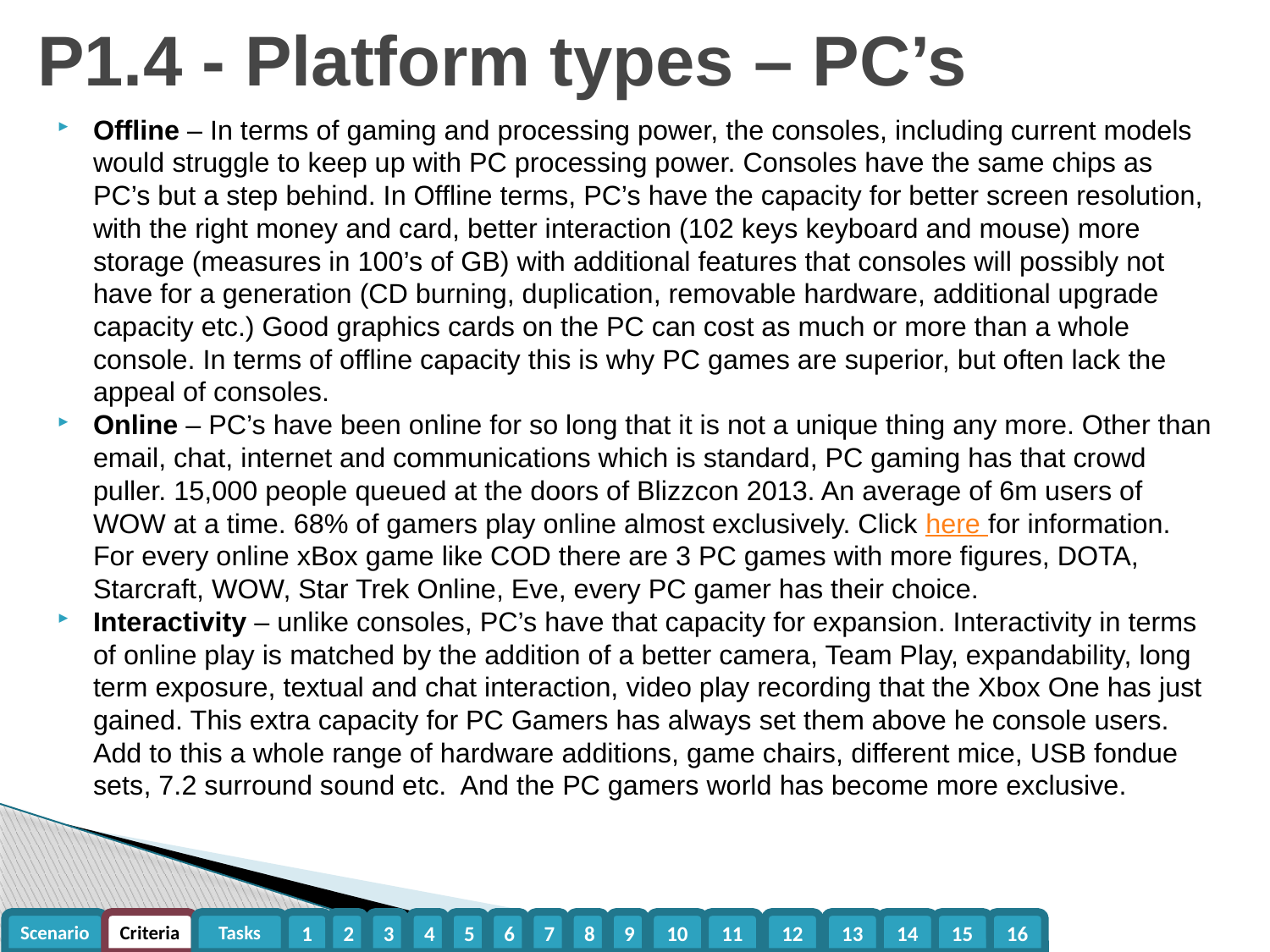

# P1.4 - Platform types – PC’s
Offline – In terms of gaming and processing power, the consoles, including current models would struggle to keep up with PC processing power. Consoles have the same chips as PC’s but a step behind. In Offline terms, PC’s have the capacity for better screen resolution, with the right money and card, better interaction (102 keys keyboard and mouse) more storage (measures in 100’s of GB) with additional features that consoles will possibly not have for a generation (CD burning, duplication, removable hardware, additional upgrade capacity etc.) Good graphics cards on the PC can cost as much or more than a whole console. In terms of offline capacity this is why PC games are superior, but often lack the appeal of consoles.
Online – PC’s have been online for so long that it is not a unique thing any more. Other than email, chat, internet and communications which is standard, PC gaming has that crowd puller. 15,000 people queued at the doors of Blizzcon 2013. An average of 6m users of WOW at a time. 68% of gamers play online almost exclusively. Click here for information. For every online xBox game like COD there are 3 PC games with more figures, DOTA, Starcraft, WOW, Star Trek Online, Eve, every PC gamer has their choice.
Interactivity – unlike consoles, PC’s have that capacity for expansion. Interactivity in terms of online play is matched by the addition of a better camera, Team Play, expandability, long term exposure, textual and chat interaction, video play recording that the Xbox One has just gained. This extra capacity for PC Gamers has always set them above he console users. Add to this a whole range of hardware additions, game chairs, different mice, USB fondue sets, 7.2 surround sound etc.  And the PC gamers world has become more exclusive.